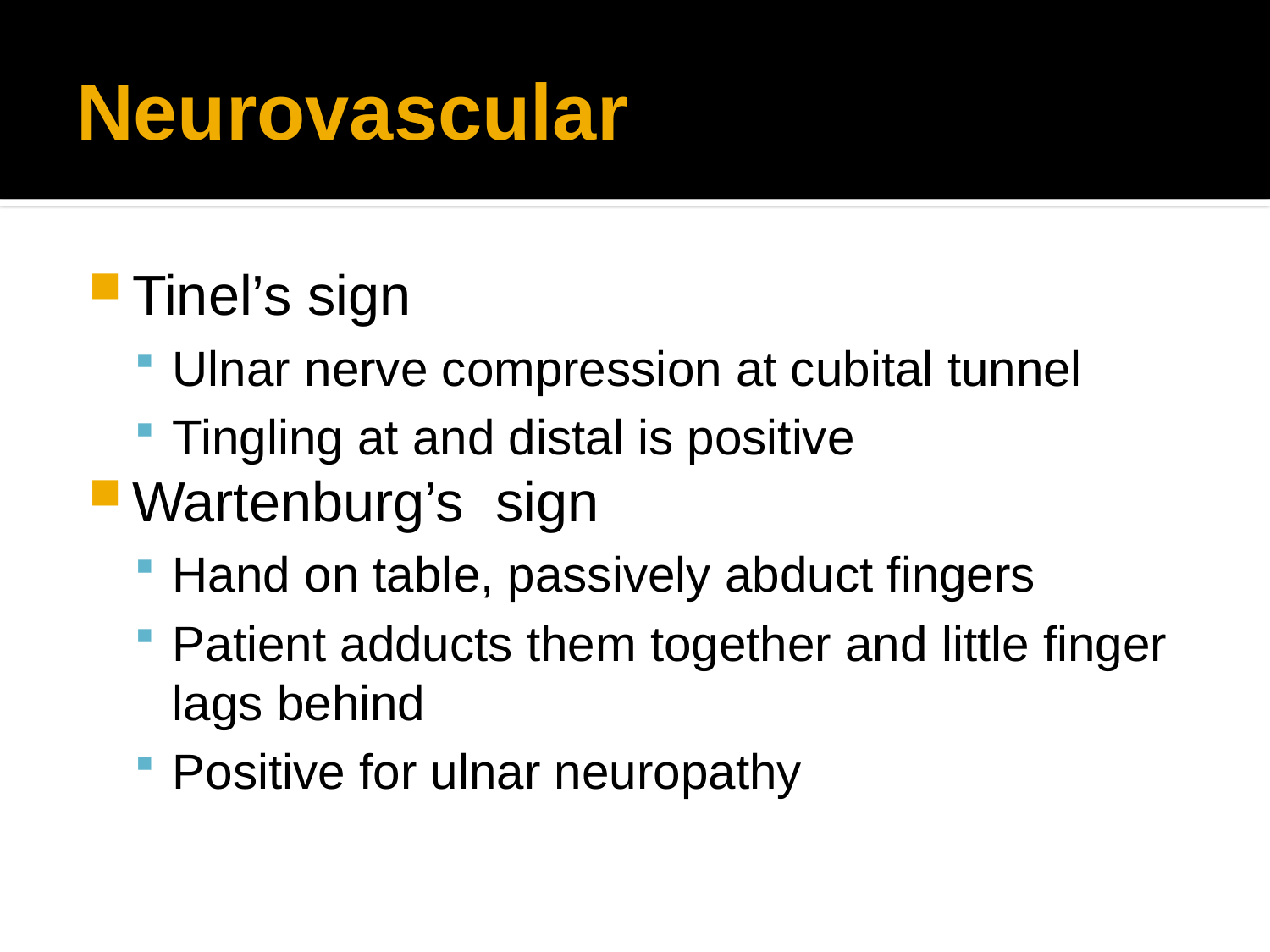

# Neurovascular
Tinel’s sign
Ulnar nerve compression at cubital tunnel
Tingling at and distal is positive
Wartenburg’s  sign
Hand on table, passively abduct fingers
Patient adducts them together and little finger lags behind
Positive for ulnar neuropathy